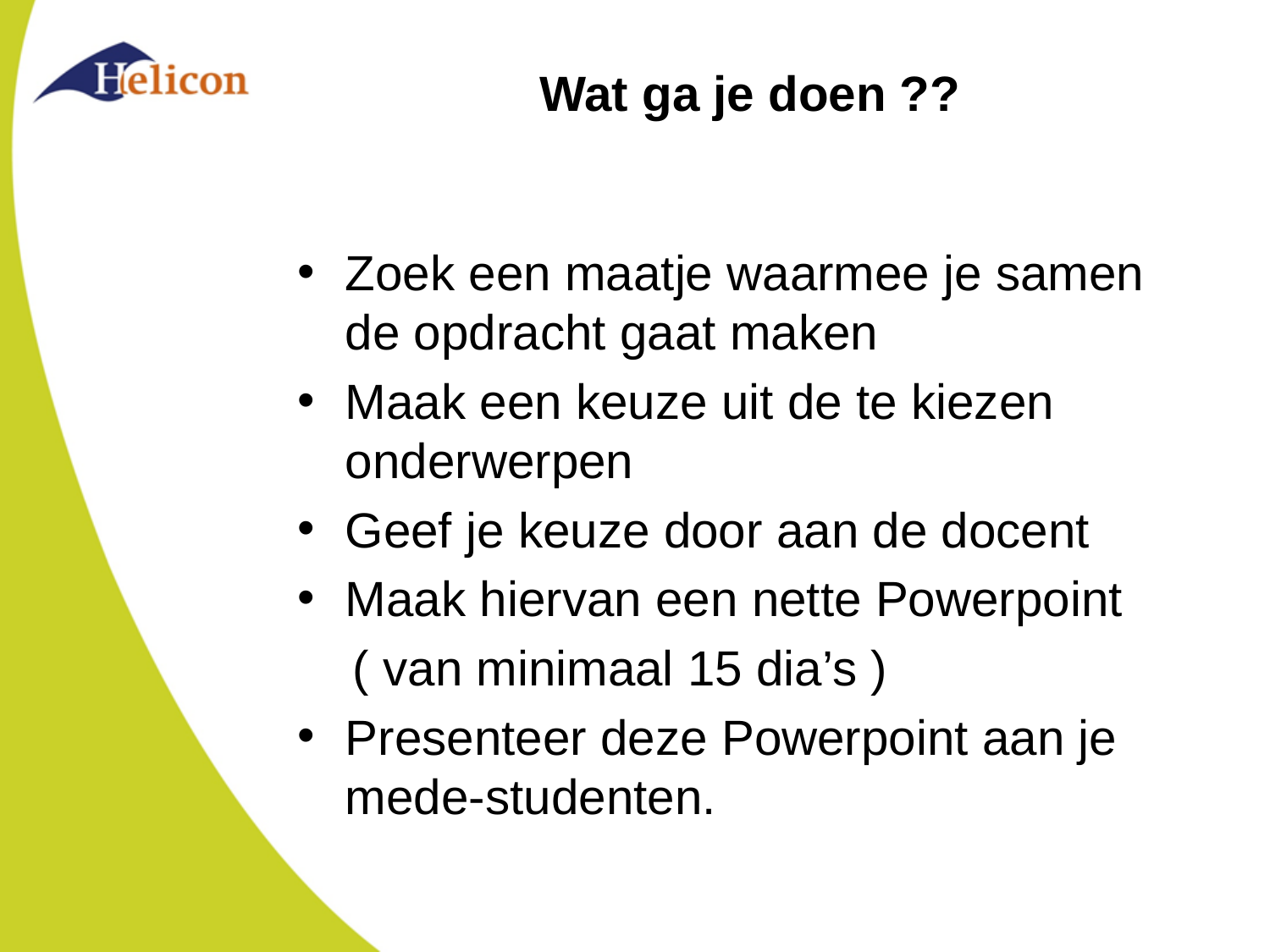

# Wat ga je doen ??

Zoek een maatje waarmee je samen de opdracht gaat maken
Maak een keuze uit de te kiezen onderwerpen
Geef je keuze door aan de docent
Maak hiervan een nette Powerpoint
    ( van minimaal 15 dia’s )
Presenteer deze Powerpoint aan je mede-studenten.